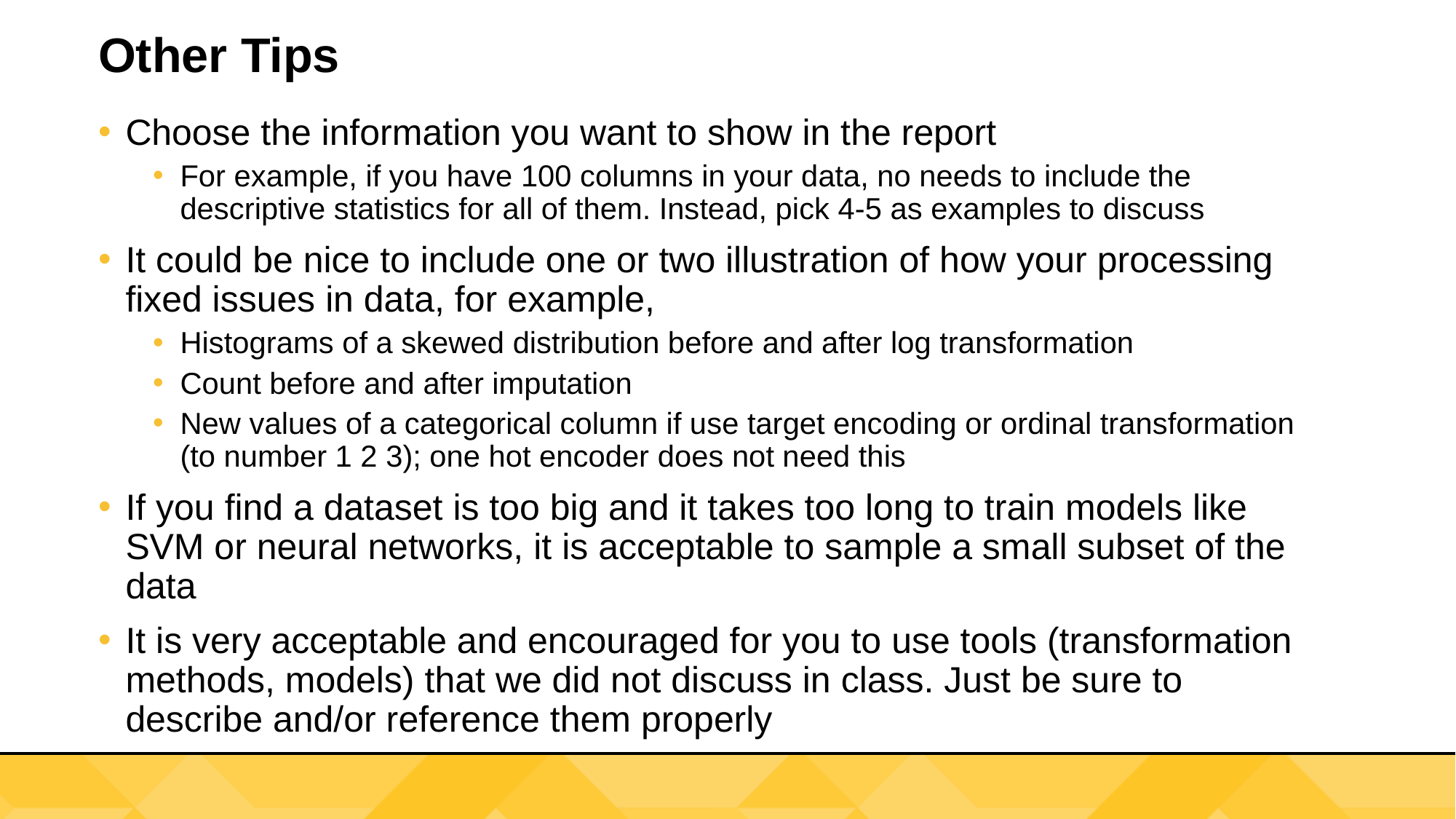

# Other Tips
Choose the information you want to show in the report
For example, if you have 100 columns in your data, no needs to include the descriptive statistics for all of them. Instead, pick 4-5 as examples to discuss
It could be nice to include one or two illustration of how your processing fixed issues in data, for example,
Histograms of a skewed distribution before and after log transformation
Count before and after imputation
New values of a categorical column if use target encoding or ordinal transformation (to number 1 2 3); one hot encoder does not need this
If you find a dataset is too big and it takes too long to train models like SVM or neural networks, it is acceptable to sample a small subset of the data
It is very acceptable and encouraged for you to use tools (transformation methods, models) that we did not discuss in class. Just be sure to describe and/or reference them properly